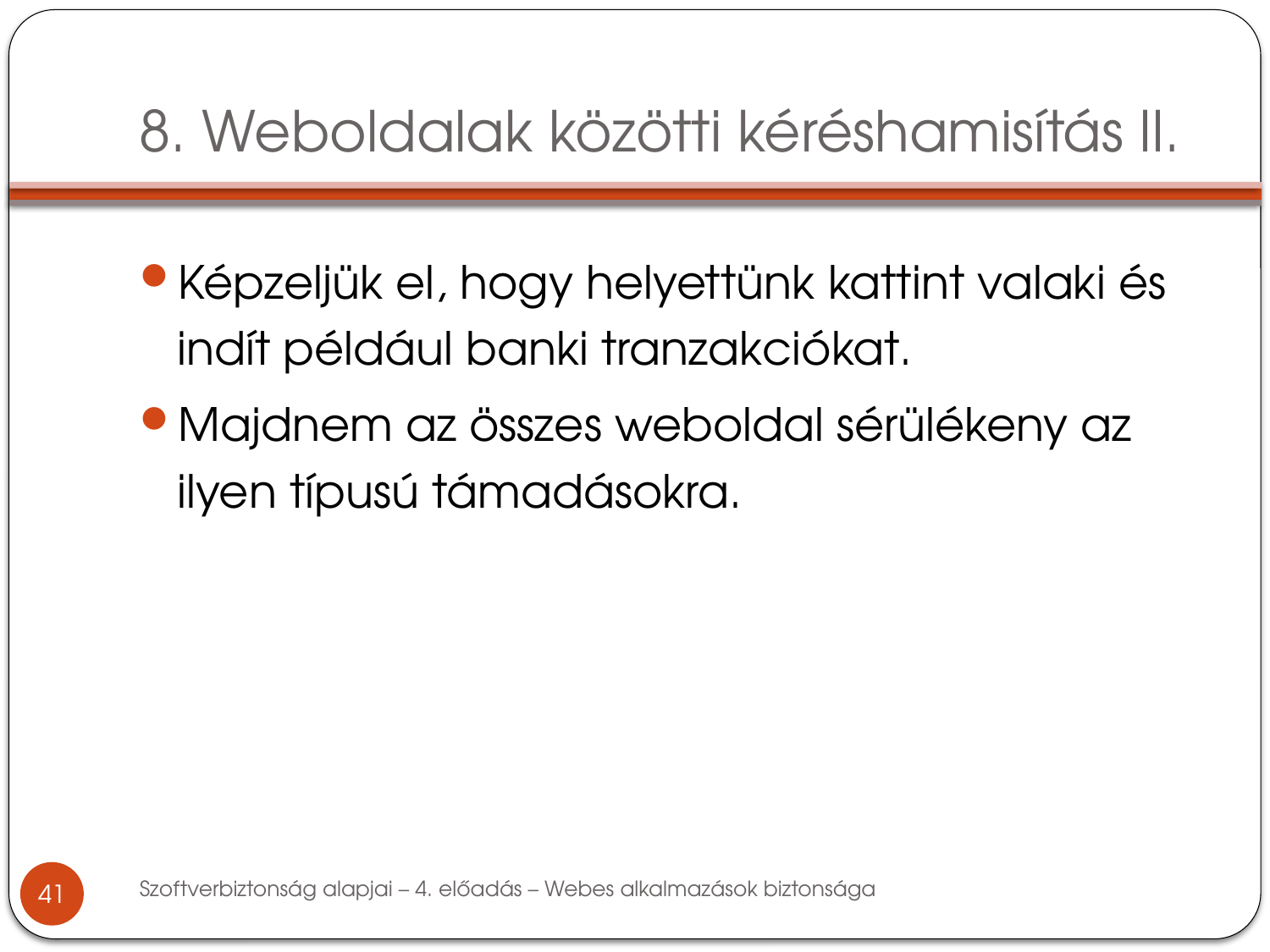

# 8. Weboldalak közötti kéréshamisítás II.
Képzeljük el, hogy helyettünk kattint valaki és indít például banki tranzakciókat.
Majdnem az összes weboldal sérülékeny az ilyen típusú támadásokra.
Szoftverbiztonság alapjai – 4. előadás – Webes alkalmazások biztonsága
41